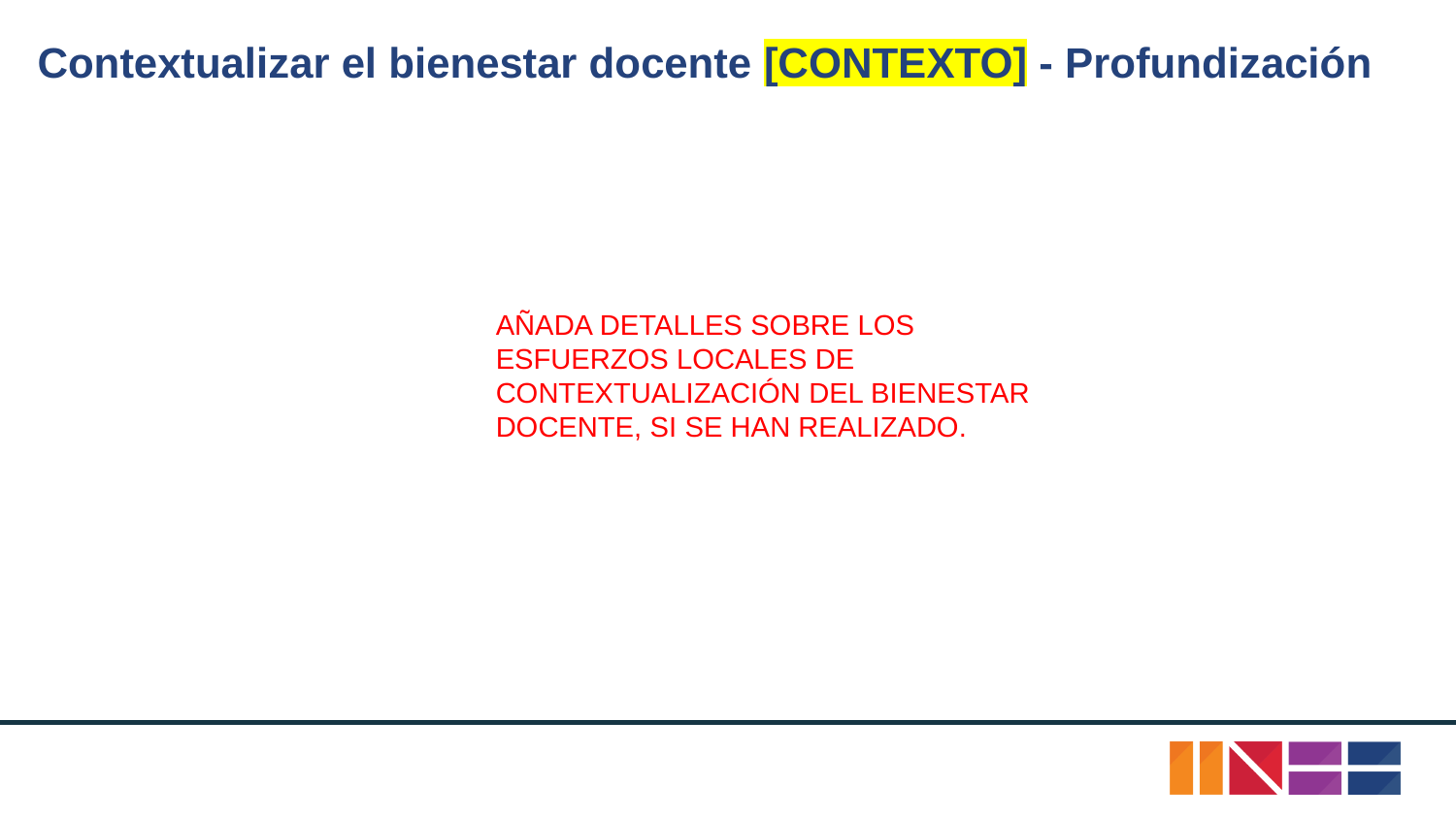

# Contextualizar el bienestar docente [CONTEXTO] - Profundización
AÑADA DETALLES SOBRE LOS ESFUERZOS LOCALES DE CONTEXTUALIZACIÓN DEL BIENESTAR DOCENTE, SI SE HAN REALIZADO.